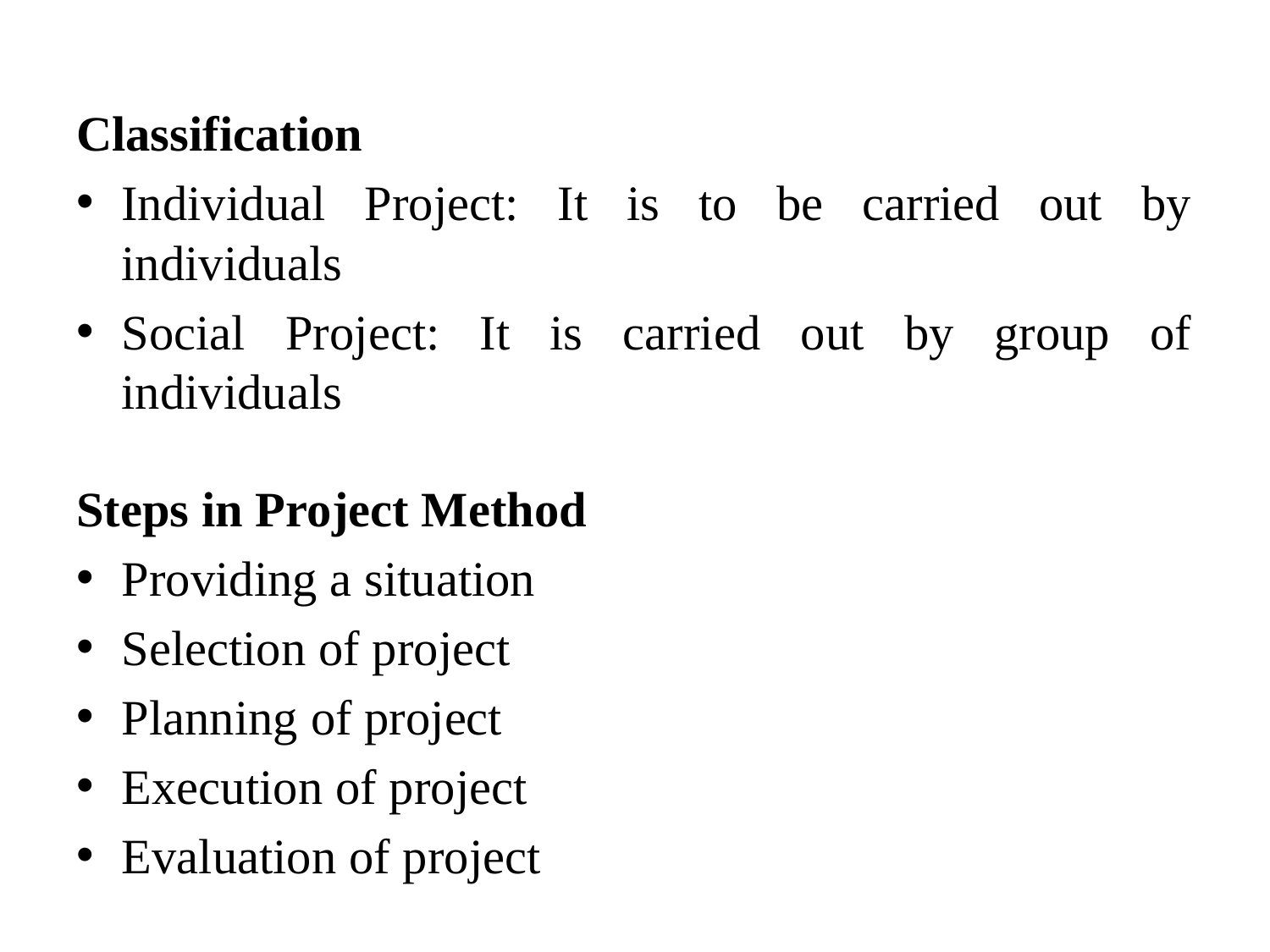

Classification
Individual Project: It is to be carried out by individuals
Social Project: It is carried out by group of individuals

Steps in Project Method
Providing a situation
Selection of project
Planning of project
Execution of project
Evaluation of project